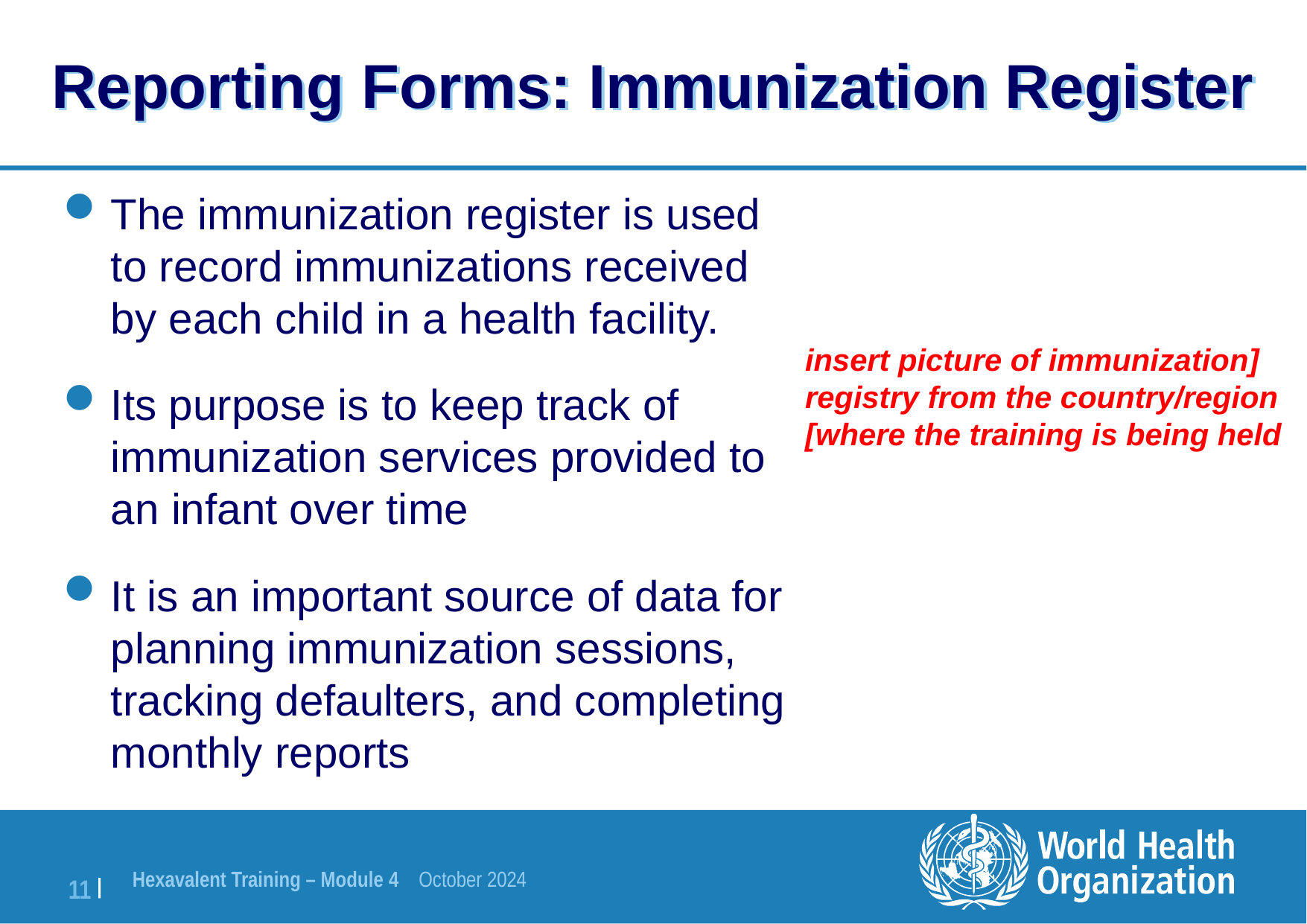

# Reporting Forms: Immunization Register
The immunization register is used to record immunizations received by each child in a health facility.
Its purpose is to keep track of immunization services provided to an infant over time
It is an important source of data for planning immunization sessions, tracking defaulters, and completing monthly reports
[insert picture of immunization registry from the country/region where the training is being held]